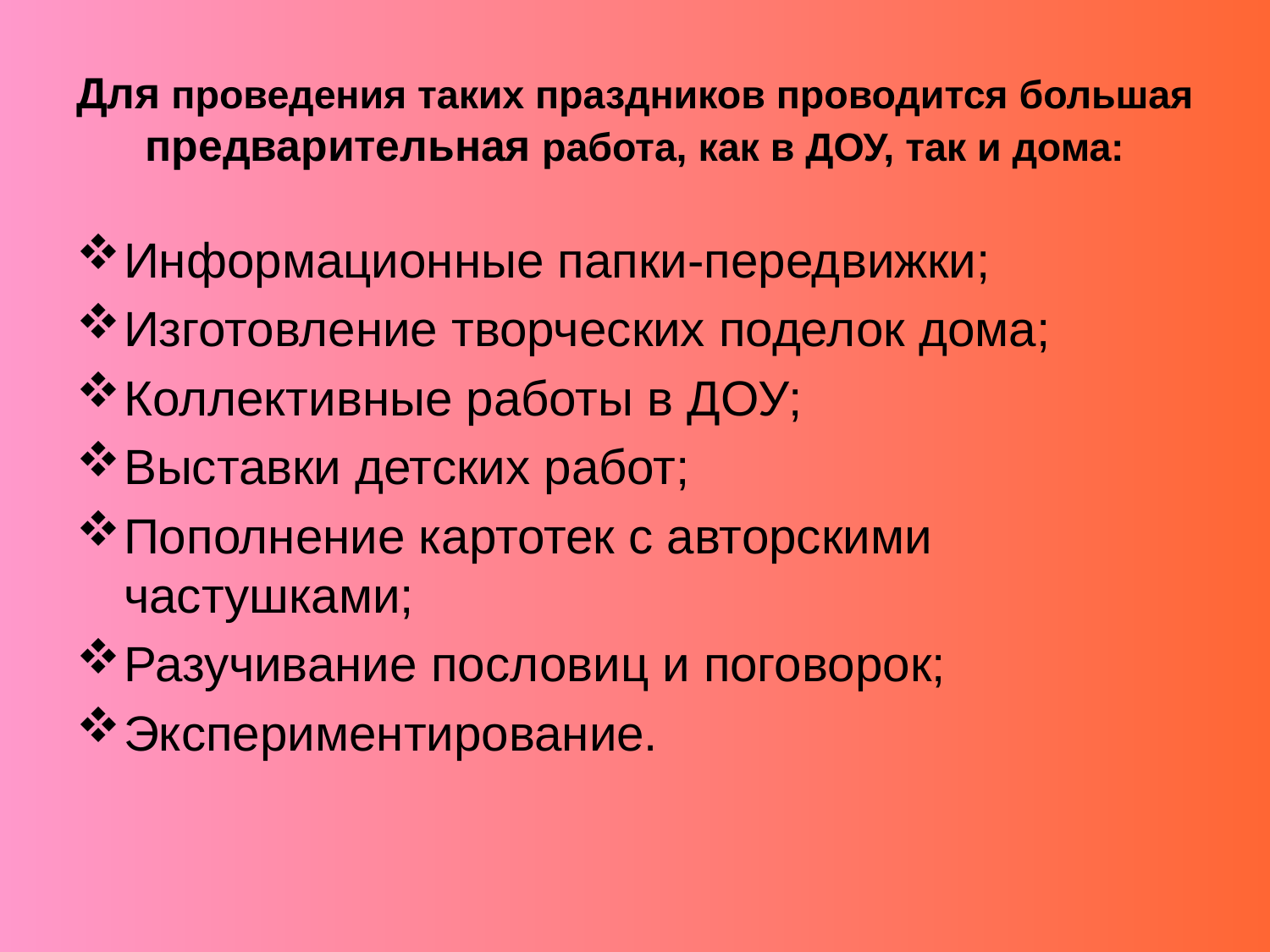

# Для проведения таких праздников проводится большая предварительная работа, как в ДОУ, так и дома:
Информационные папки-передвижки;
Изготовление творческих поделок дома;
Коллективные работы в ДОУ;
Выставки детских работ;
Пополнение картотек с авторскими частушками;
Разучивание пословиц и поговорок;
Экспериментирование.